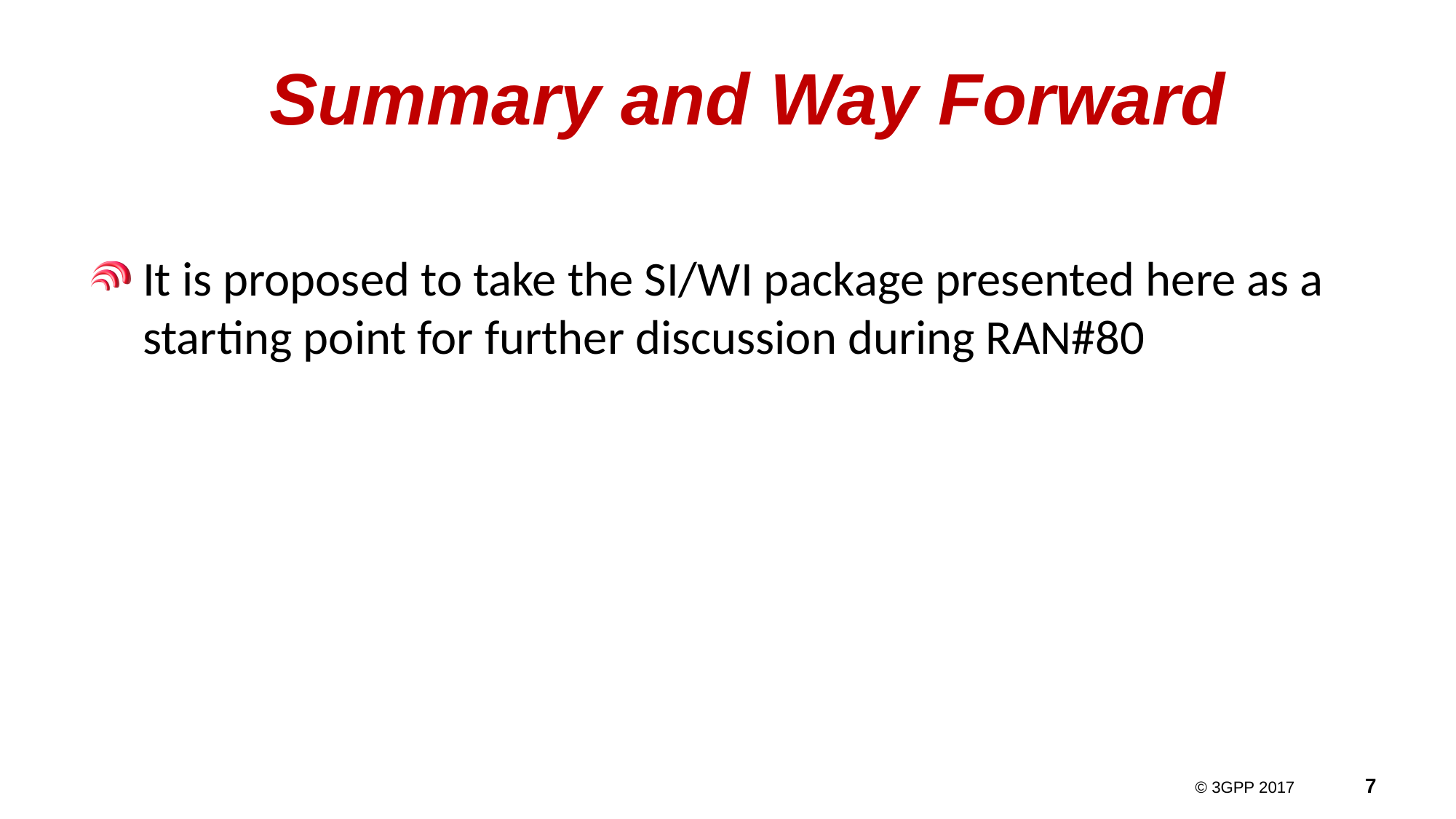

# Summary and Way Forward

It is proposed to take the SI/WI package presented here as a starting point for further discussion during RAN#80